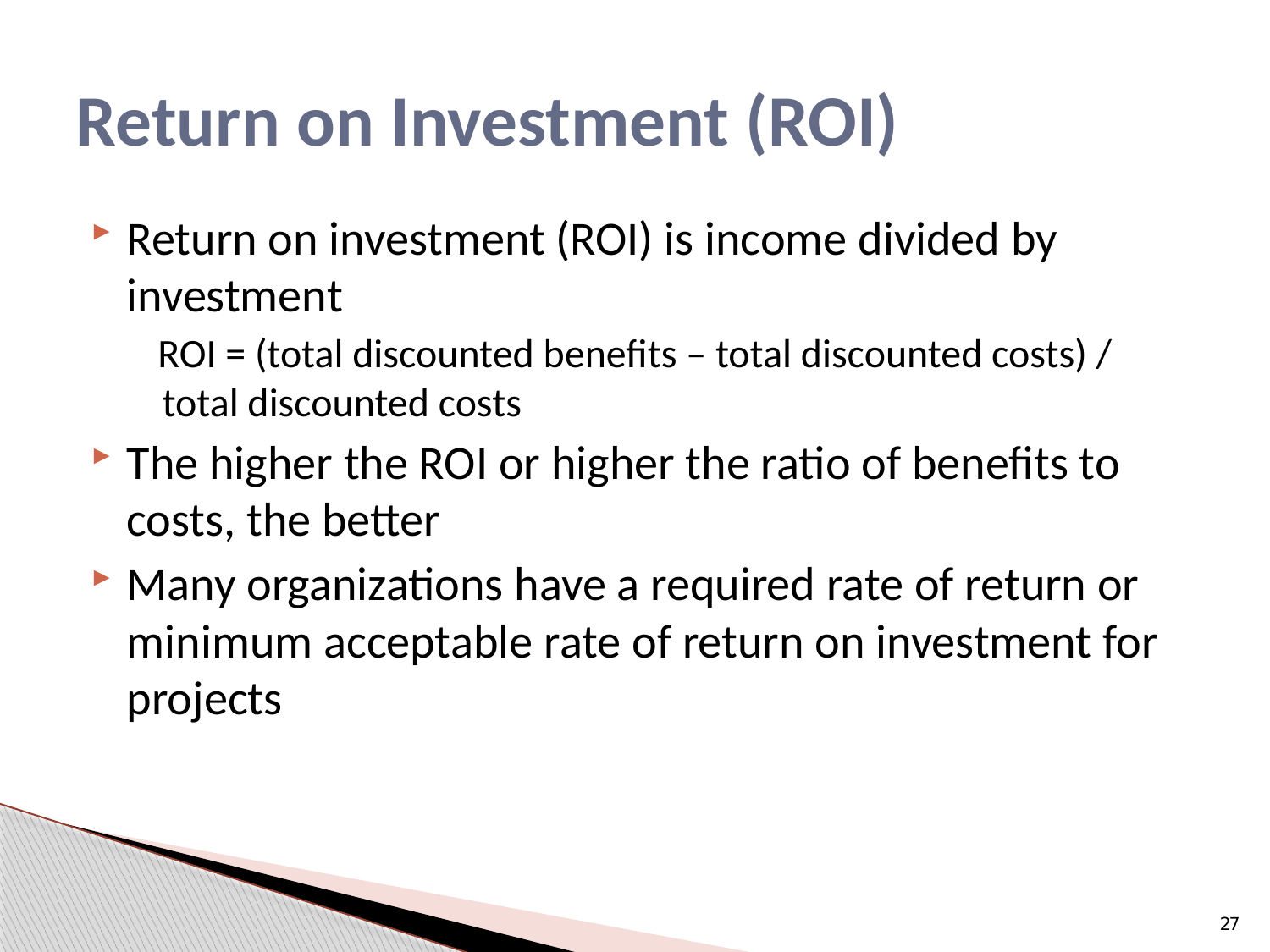

# Return on Investment (ROI)
Return on investment (ROI) is income divided by investment
   ROI = (total discounted benefits – total discounted costs) / total discounted costs
The higher the ROI or higher the ratio of benefits to costs, the better
Many organizations have a required rate of return or minimum acceptable rate of return on investment for projects
27